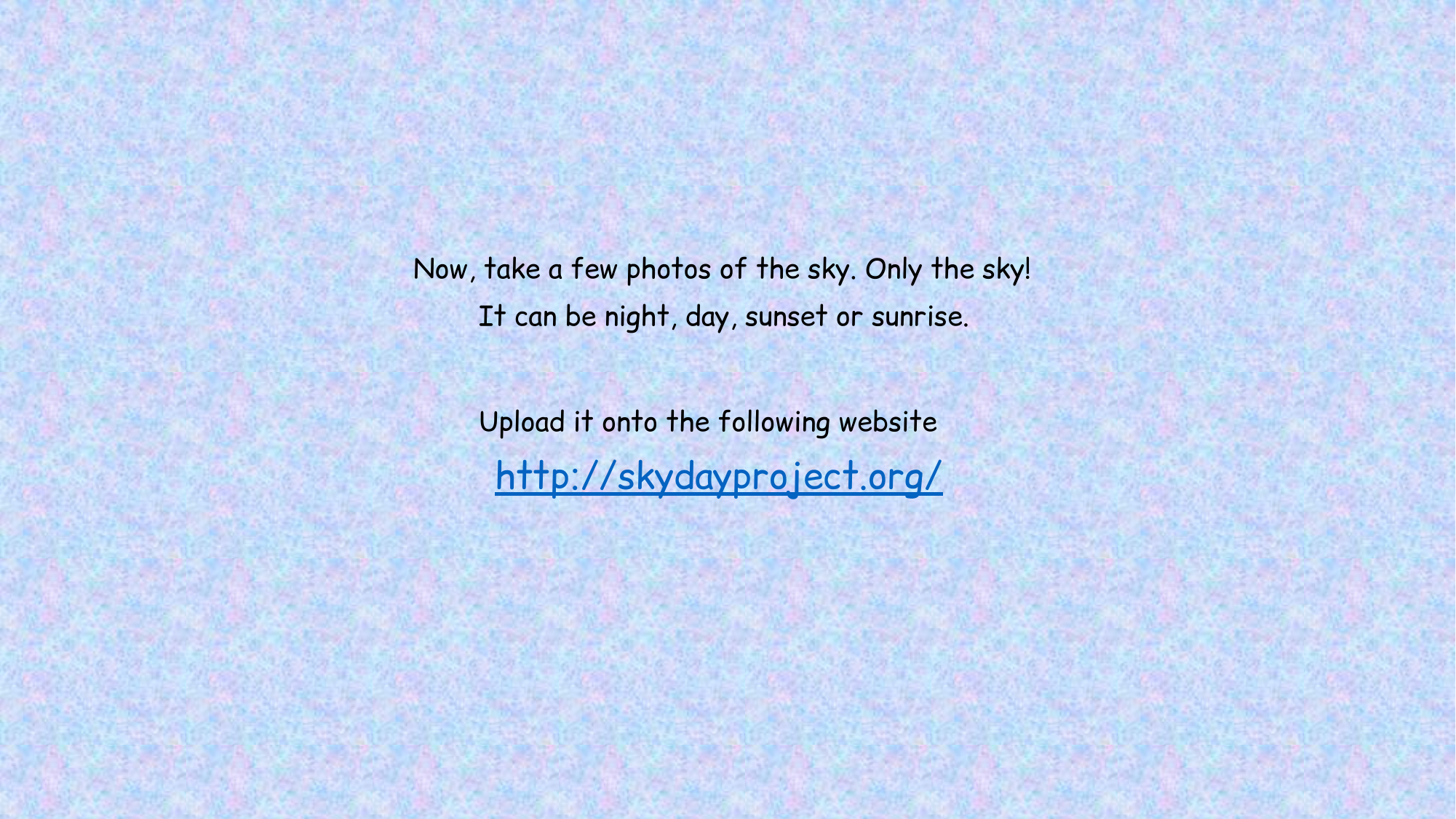

Now, take a few photos of the sky. Only the sky!
                          It can be night, day, sunset or sunrise.

                          Upload it onto the following website
                     http://skydayproject.org/